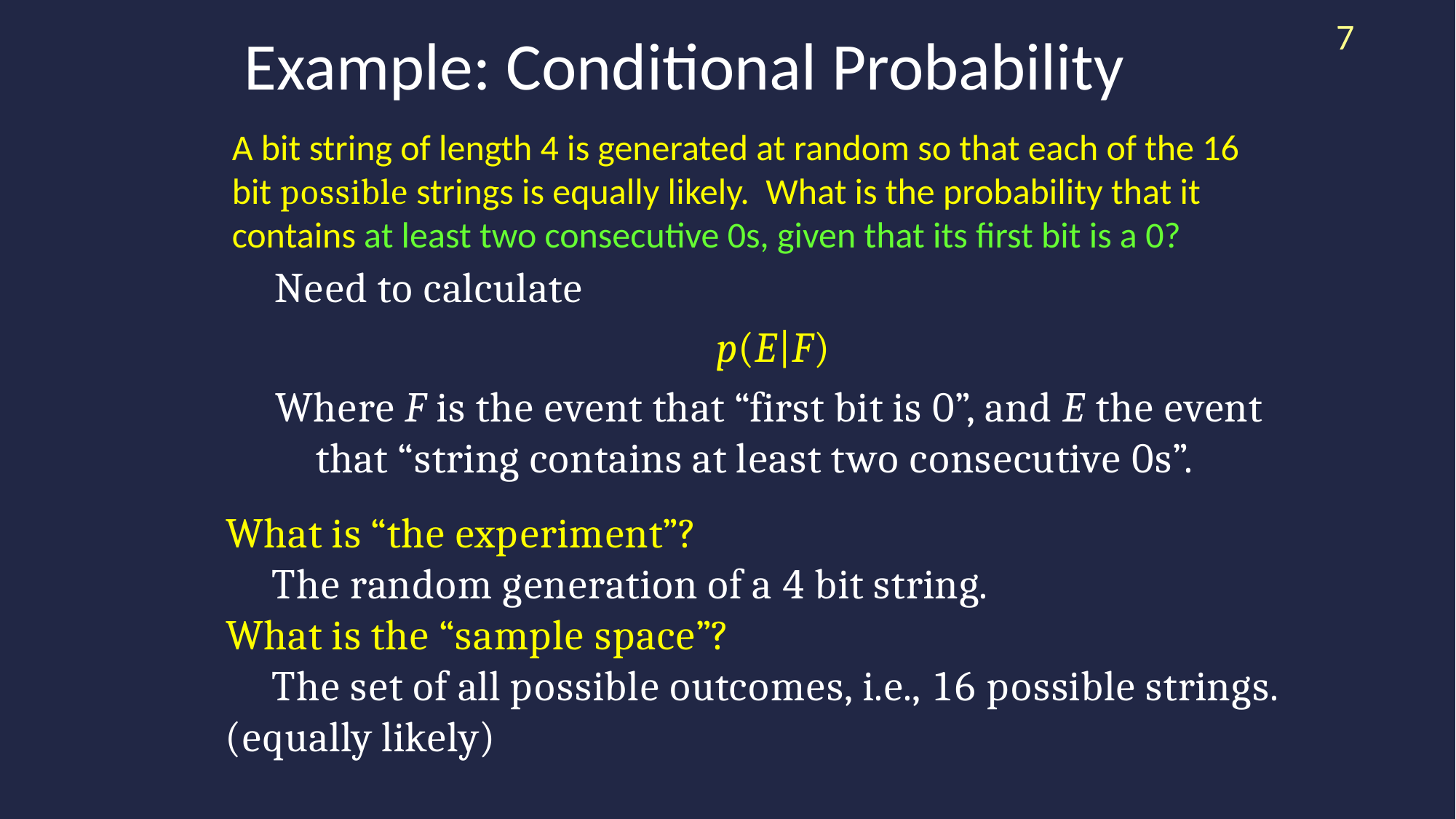

# Example: Conditional Probability
7
A bit string of length 4 is generated at random so that each of the 16 bit possible strings is equally likely.  What is the probability that it contains at least two consecutive 0s, given that its first bit is a 0?
Need to calculate
p(E|F)
Where F is the event that “first bit is 0”, and E the event that “string contains at least two consecutive 0s”.
What is “the experiment”?
     The random generation of a 4 bit string.
What is the “sample space”?
     The set of all possible outcomes, i.e., 16 possible strings. (equally likely)